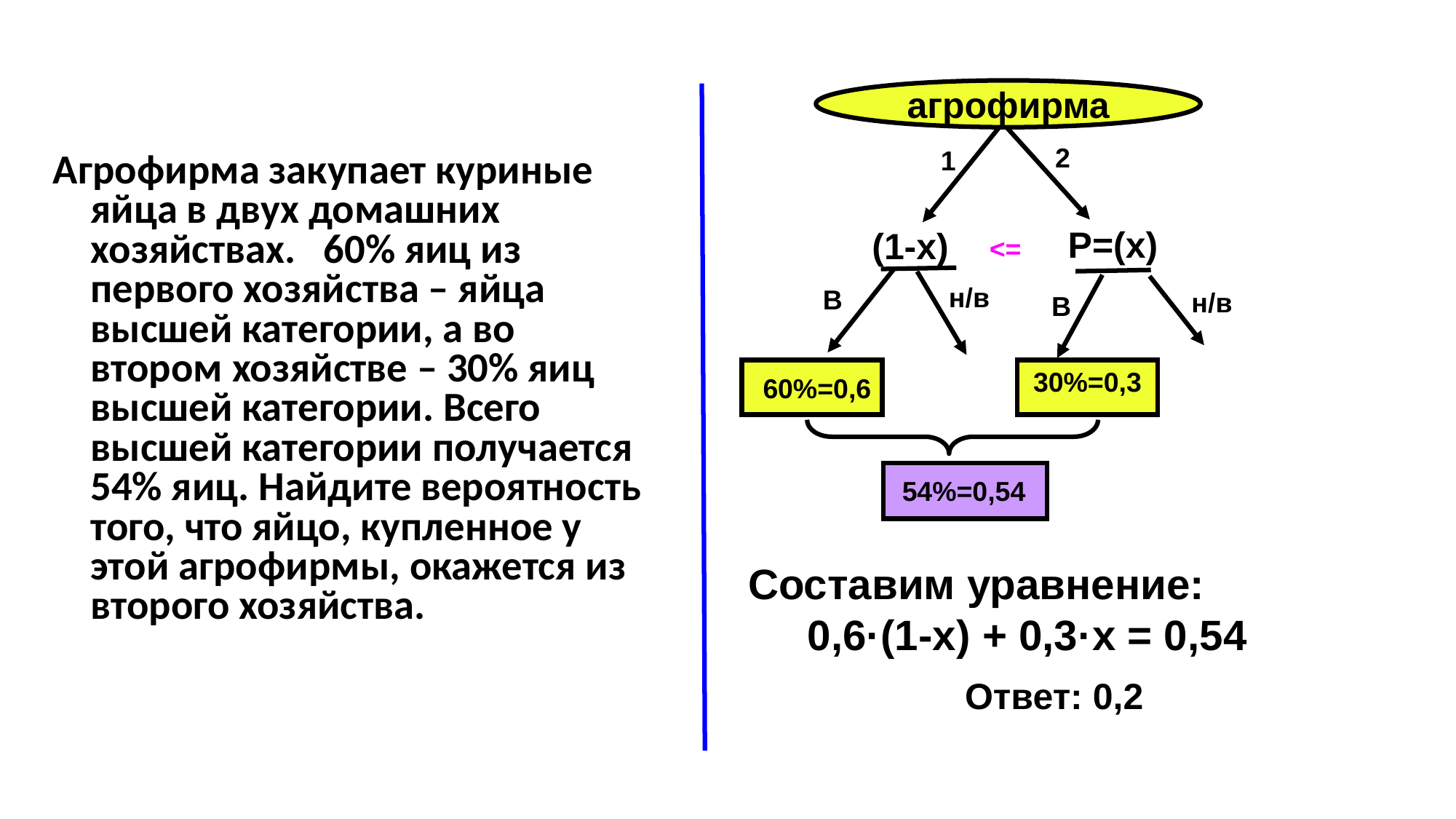

агрофирма

2
1
Агрофирма закупает куриные яйца в двух домашних хозяйствах.   60% яиц из первого хозяйства – яйца высшей категории, а во втором хозяйстве – 30% яиц высшей категории. Всего высшей категории получается 54% яиц. Найдите вероятность того, что яйцо, купленное у этой агрофирмы, окажется из второго хозяйства.
Р=(х)
(1-х)
<=

н/в

В
н/в
В

30%=0,3

60%=0,6

54%=0,54
Составим уравнение:
     0,6·(1-х) + 0,3·х = 0,54
Ответ: 0,2